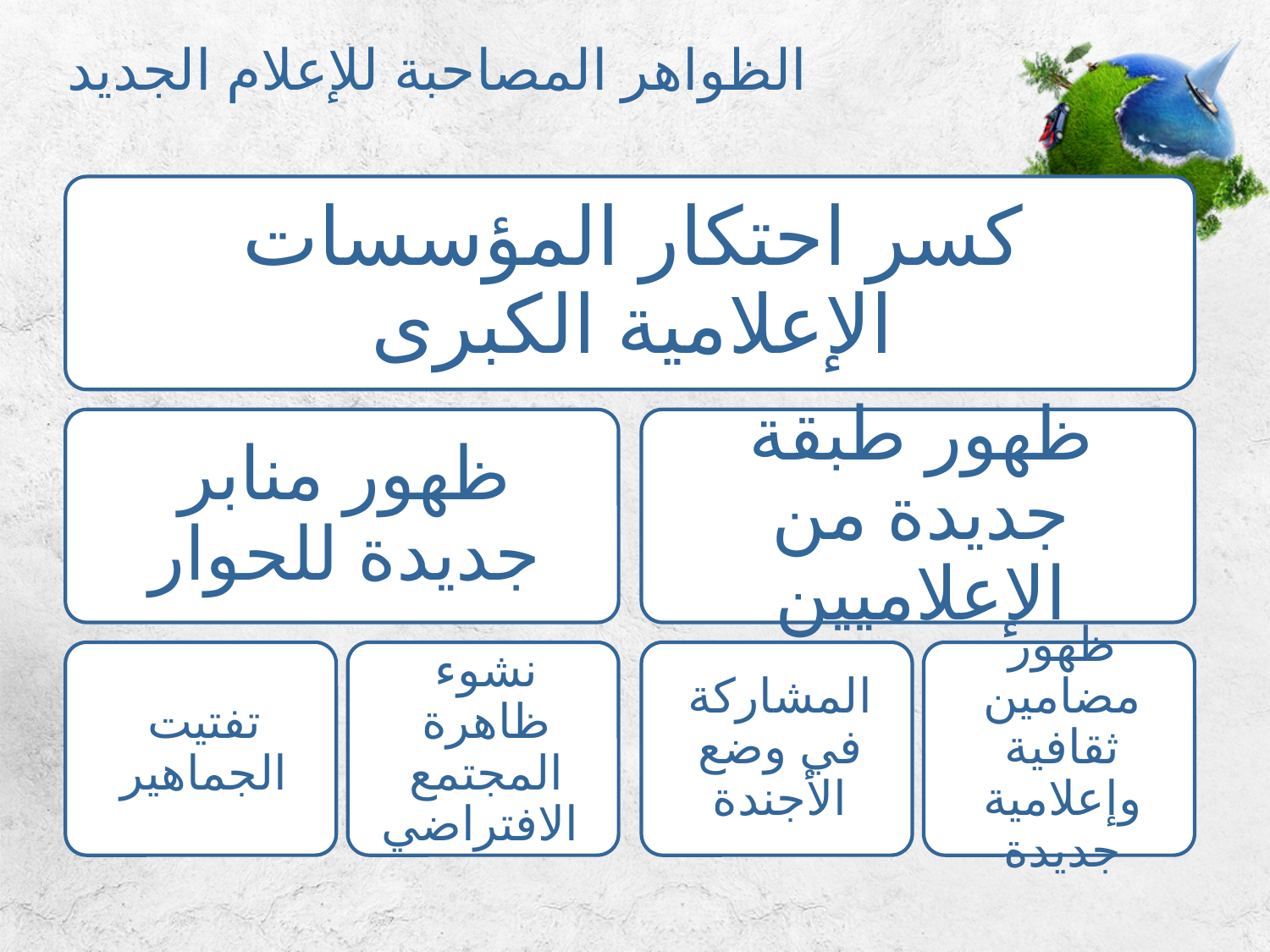

# الظواهر المصاحبة للإعلام الجديد
كسر احتكار المؤسسات الإعلامية الكبرى
ظهور منابر جديدة للحوار
تفتيت الجماهير
نشوء ظاهرة المجتمع الافتراضي
ظهور طبقة جديدة من الإعلاميين
المشاركة في وضع الأجندة
ظهور مضامين ثقافية وإعلامية جديدة